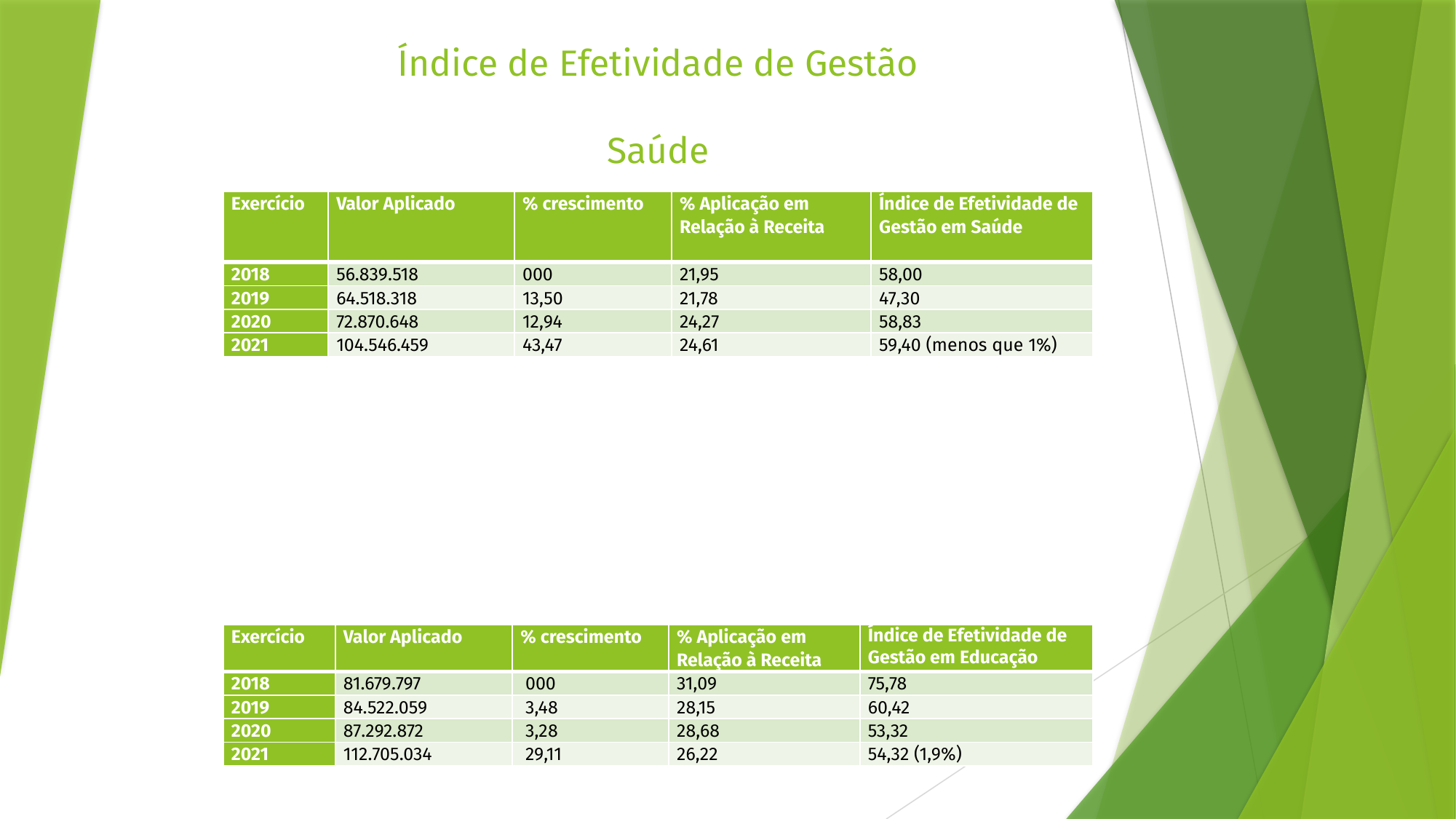

# Índice de Efetividade de Gestão Saúde
| Exercício | Valor Aplicado | % crescimento | % Aplicação em Relação à Receita | Índice de Efetividade de Gestão em Saúde |
| --- | --- | --- | --- | --- |
| 2018 | 56.839.518 | 000 | 21,95 | 58,00 |
| 2019 | 64.518.318 | 13,50 | 21,78 | 47,30 |
| 2020 | 72.870.648 | 12,94 | 24,27 | 58,83 |
| 2021 | 104.546.459 | 43,47 | 24,61 | 59,40 (menos que 1%) |
| Exercício | Valor Aplicado | % crescimento | % Aplicação em Relação à Receita | Índice de Efetividade de Gestão em Educação |
| --- | --- | --- | --- | --- |
| 2018 | 81.679.797 | 000 | 31,09 | 75,78 |
| 2019 | 84.522.059 | 3,48 | 28,15 | 60,42 |
| 2020 | 87.292.872 | 3,28 | 28,68 | 53,32 |
| 2021 | 112.705.034 | 29,11 | 26,22 | 54,32 (1,9%) |